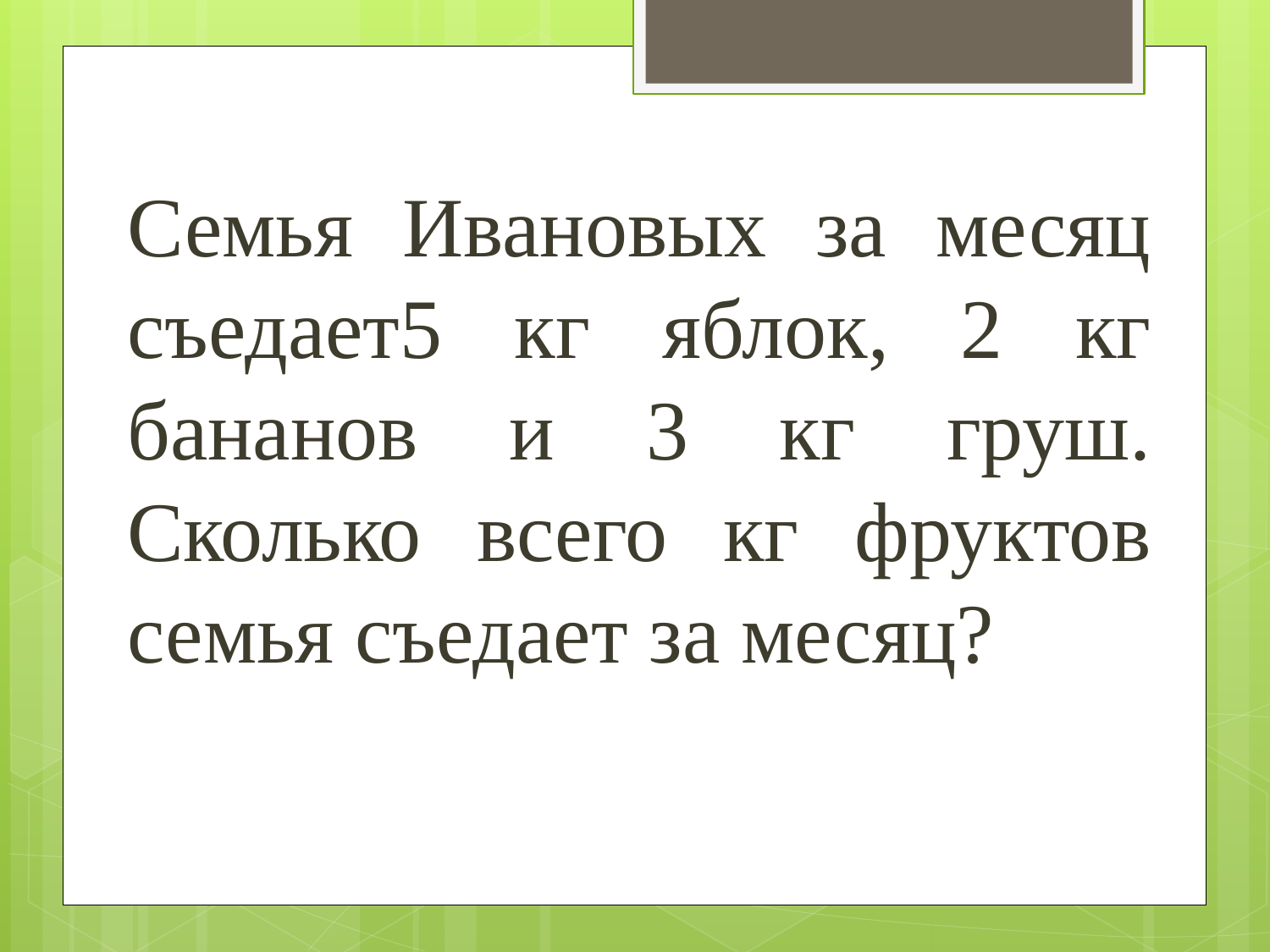

Семья Ивановых за месяц съедает5 кг яблок, 2 кг бананов и 3 кг груш. Сколько всего кг фруктов семья съедает за месяц?